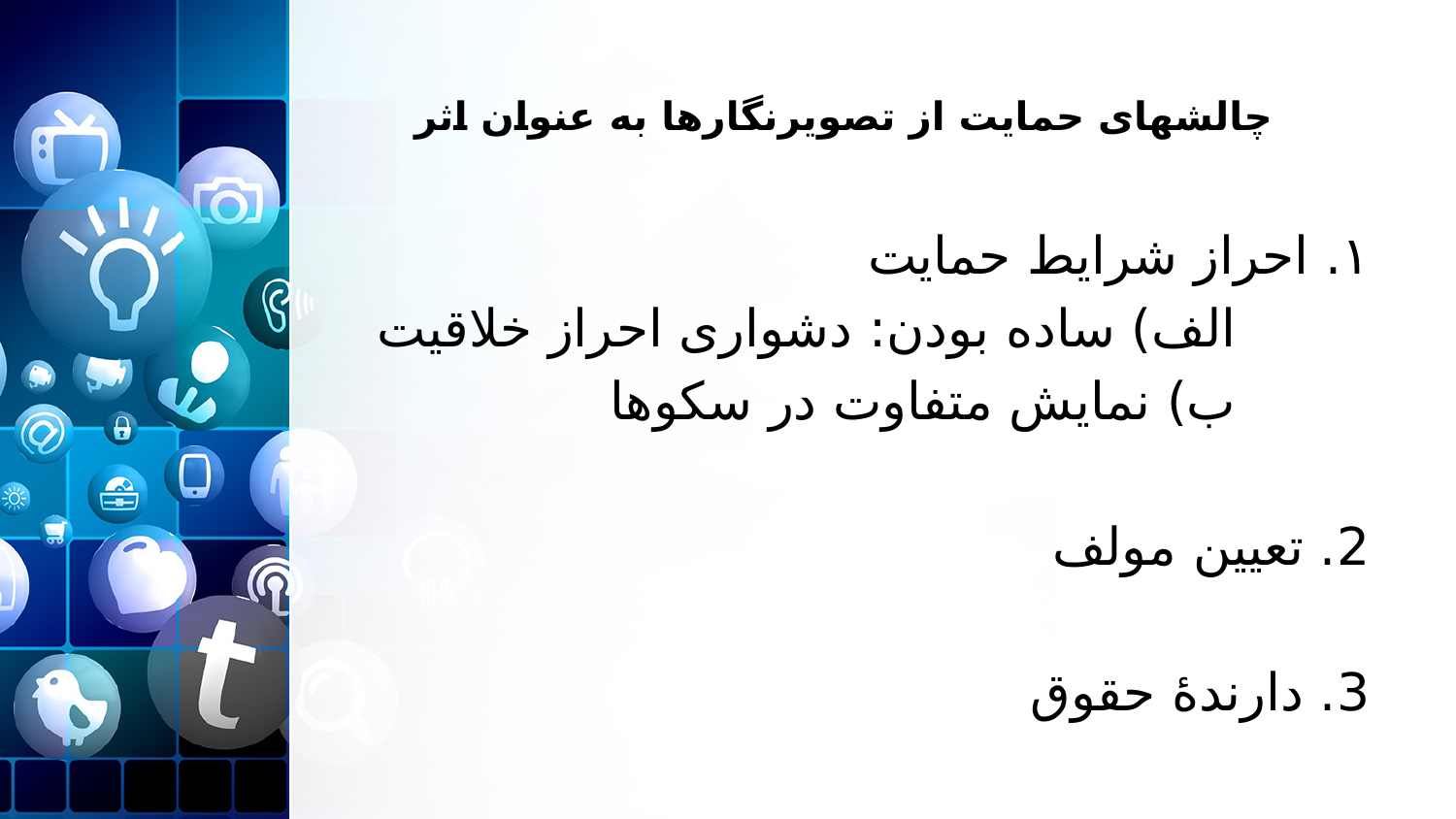

# چالشهای حمایت از تصویرنگارها به عنوان اثر
۱. احراز شرایط حمایت
		الف) ساده بودن: دشواری احراز خلاقیت
		ب) نمایش متفاوت در سکوها

2. تعیین مولف

3. دارندۀ حقوق